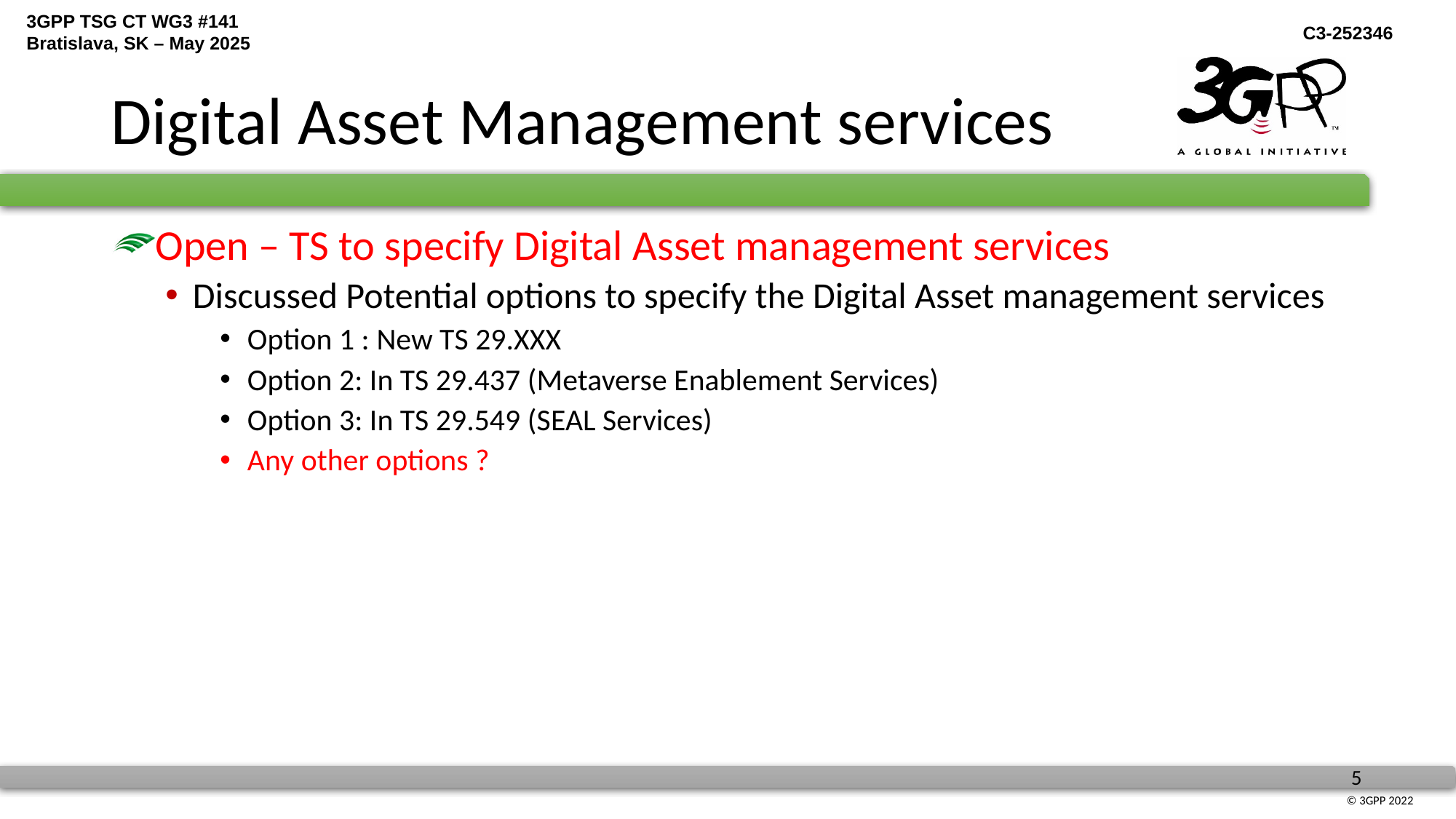

# Digital Asset Management services
Open – TS to specify Digital Asset management services
Discussed Potential options to specify the Digital Asset management services
Option 1 : New TS 29.XXX
Option 2: In TS 29.437 (Metaverse Enablement Services)
Option 3: In TS 29.549 (SEAL Services)
Any other options ?